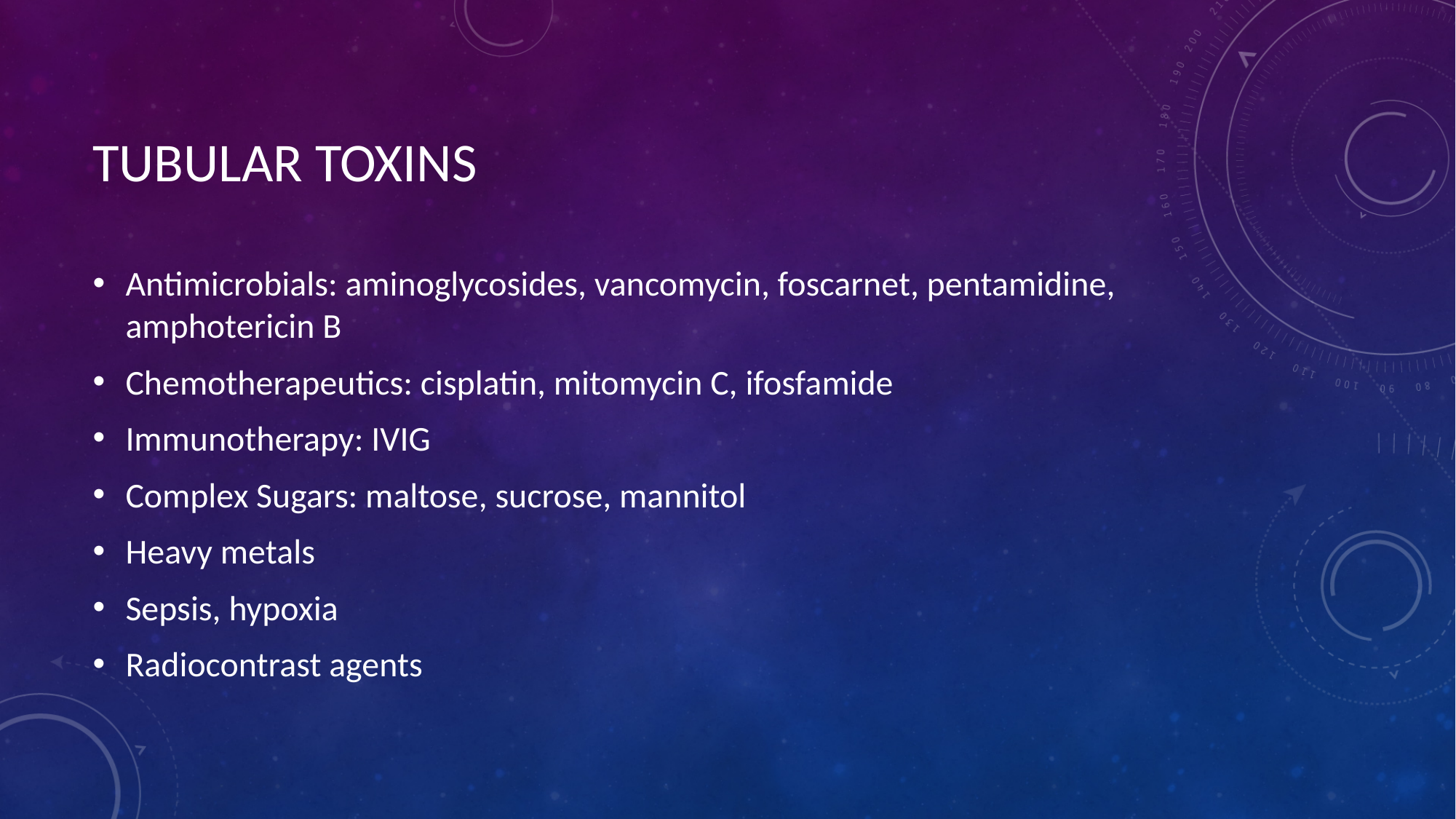

# Tubular Toxins
Antimicrobials: aminoglycosides, vancomycin, foscarnet, pentamidine, amphotericin B
Chemotherapeutics: cisplatin, mitomycin C, ifosfamide
Immunotherapy: IVIG
Complex Sugars: maltose, sucrose, mannitol
Heavy metals
Sepsis, hypoxia
Radiocontrast agents